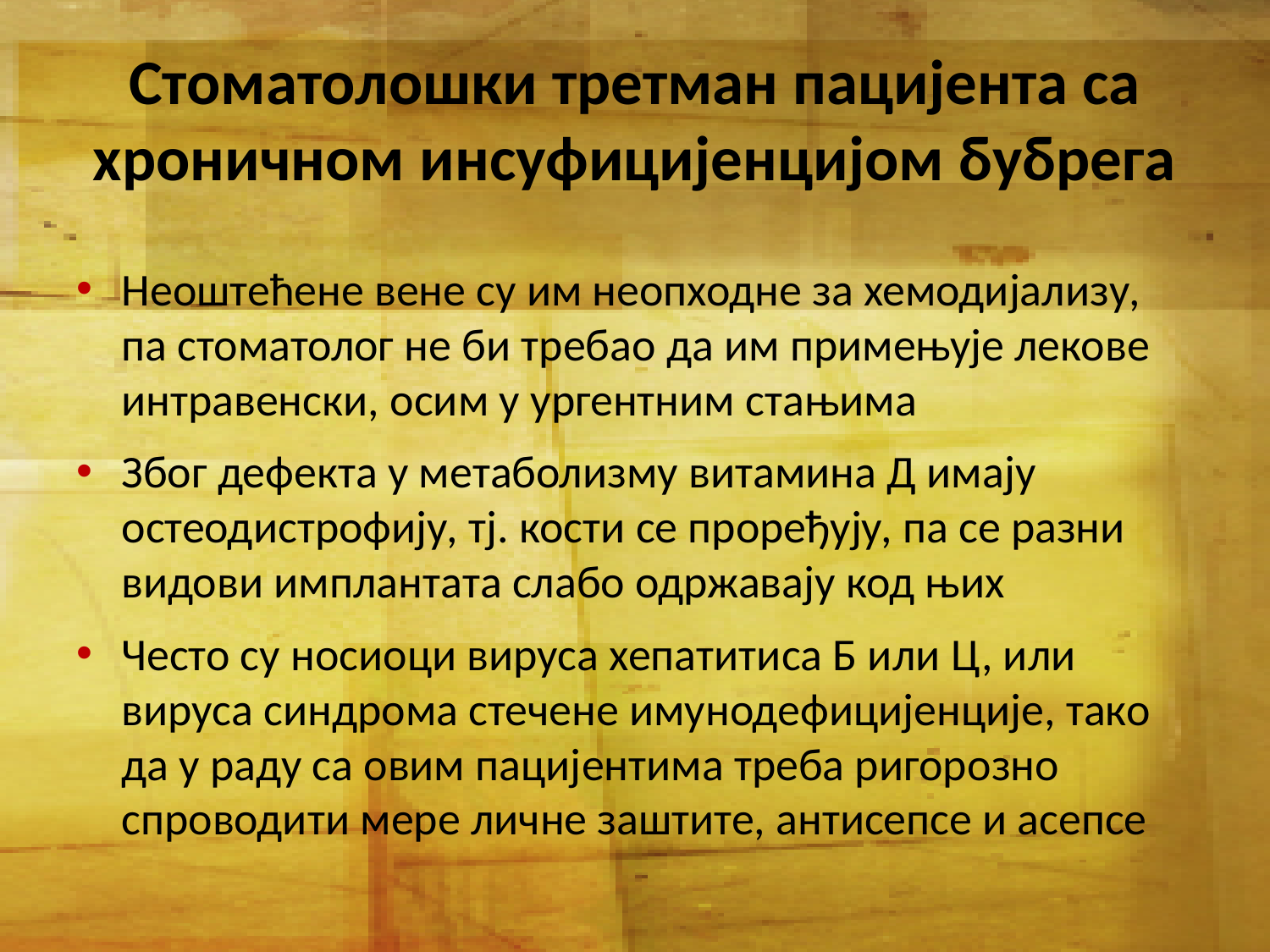

# Стоматолошки третман пацијента са хроничном инсуфицијенцијом бубрега
Неоштећене вене су им неопходне за хемодијализу, па стоматолог не би требао да им примењује лекове интравенски, осим у ургентним стањима
Због дефекта у метаболизму витамина Д имају остеодистрофију, тј. кости се проређују, па се разни видови имплантата слабо одржавају код њих
Често су носиоци вируса хепатитиса Б или Ц, или вируса синдрома стечене имунодефицијенције, тако да у раду са овим пацијентима треба ригорозно спроводити мере личне заштите, антисепсе и асепсе